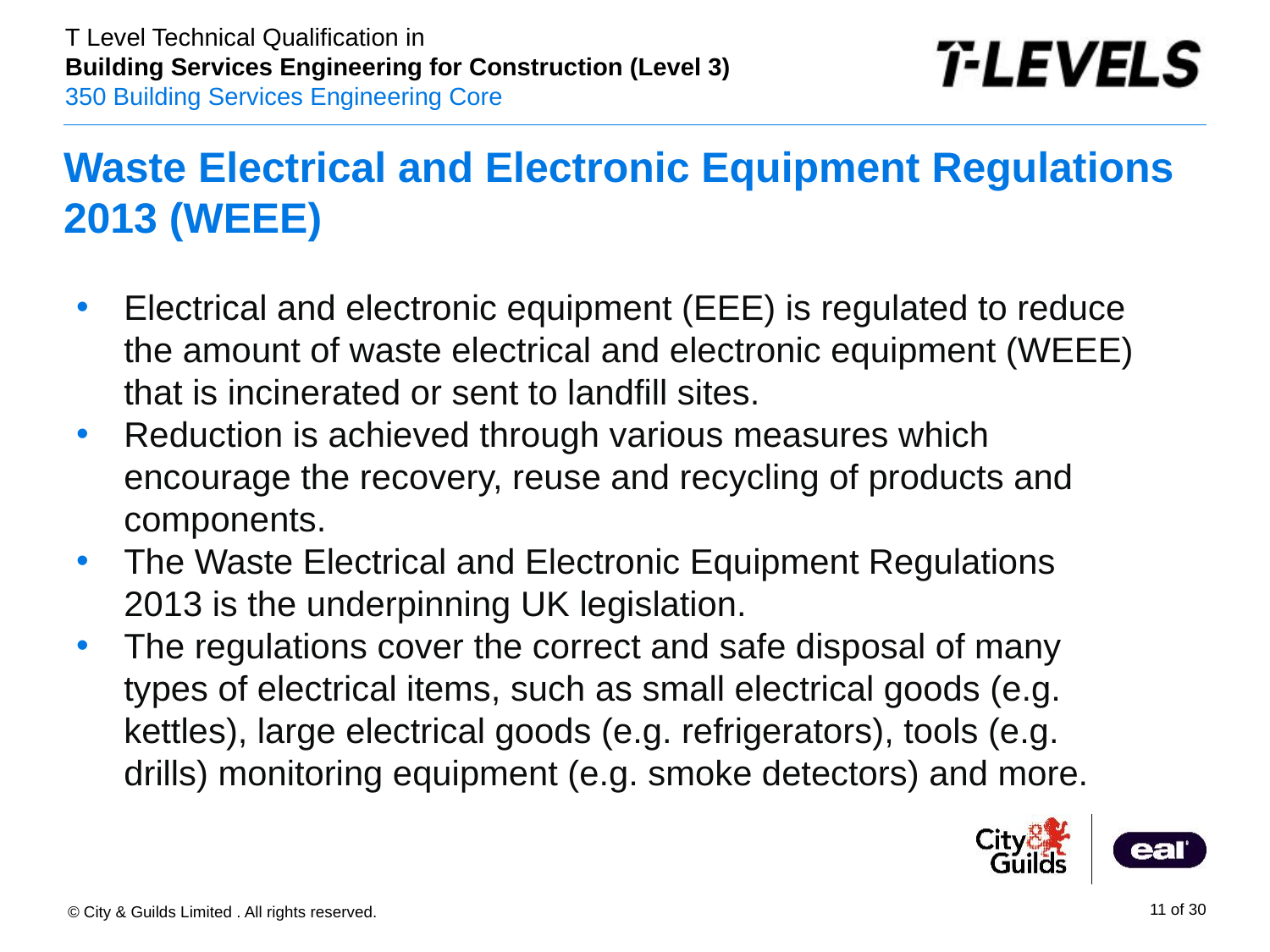

# Waste Electrical and Electronic Equipment Regulations 2013 (WEEE)
Electrical and electronic equipment (EEE) is regulated to reduce the amount of waste electrical and electronic equipment (WEEE) that is incinerated or sent to landfill sites.
Reduction is achieved through various measures which encourage the recovery, reuse and recycling of products and components.
The Waste Electrical and Electronic Equipment Regulations 2013 is the underpinning UK legislation.
The regulations cover the correct and safe disposal of many types of electrical items, such as small electrical goods (e.g. kettles), large electrical goods (e.g. refrigerators), tools (e.g. drills) monitoring equipment (e.g. smoke detectors) and more.